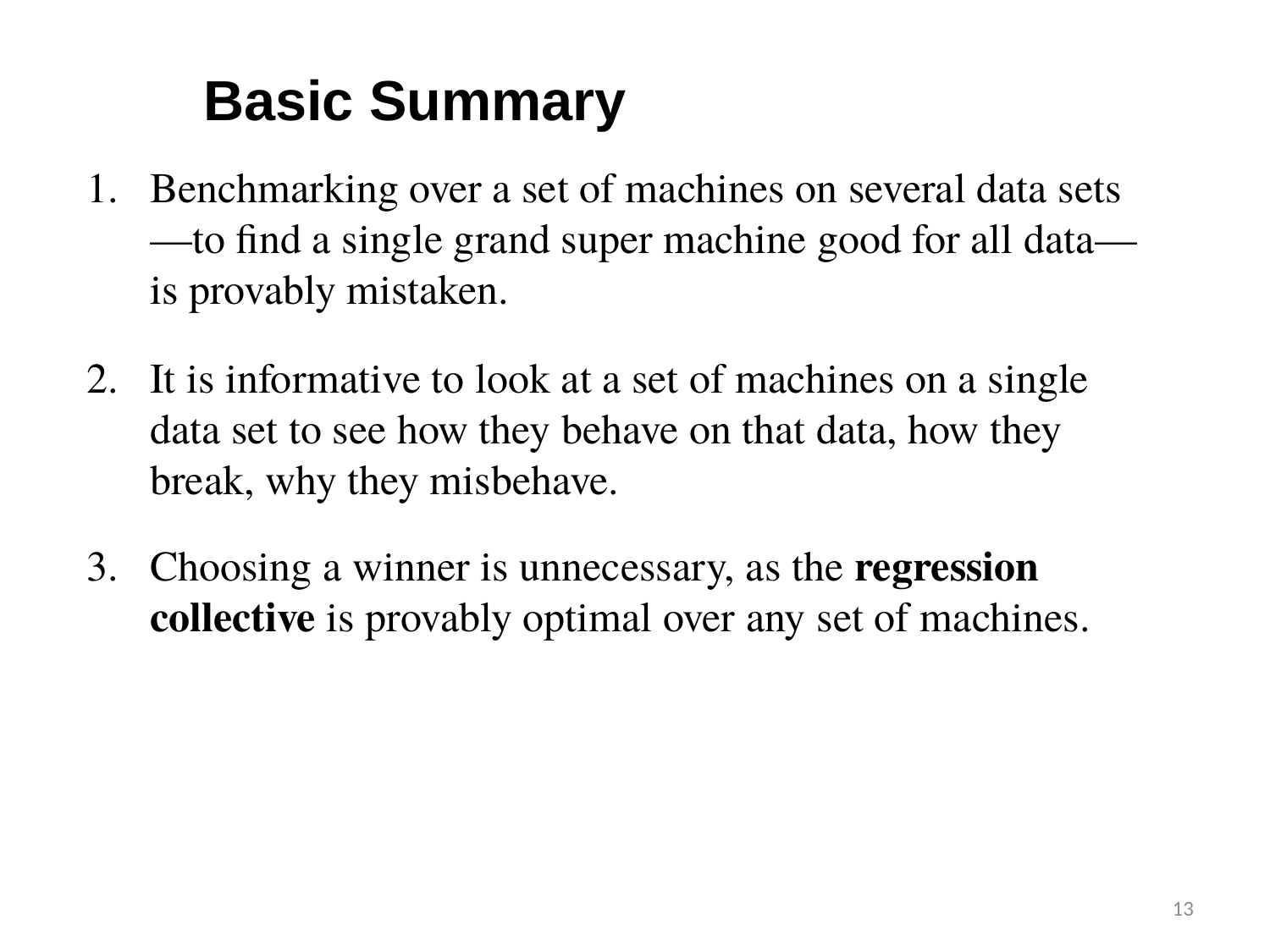

# Basic Summary
Benchmarking over a set of machines on several data sets
	—to find a single grand super machine good for all data—
	is provably mistaken.

It is informative to look at a set of machines on a single data set to see how they behave on that data, how they break, why they misbehave.

Choosing a winner is unnecessary, as the regression collective is provably optimal over any set of machines.

13